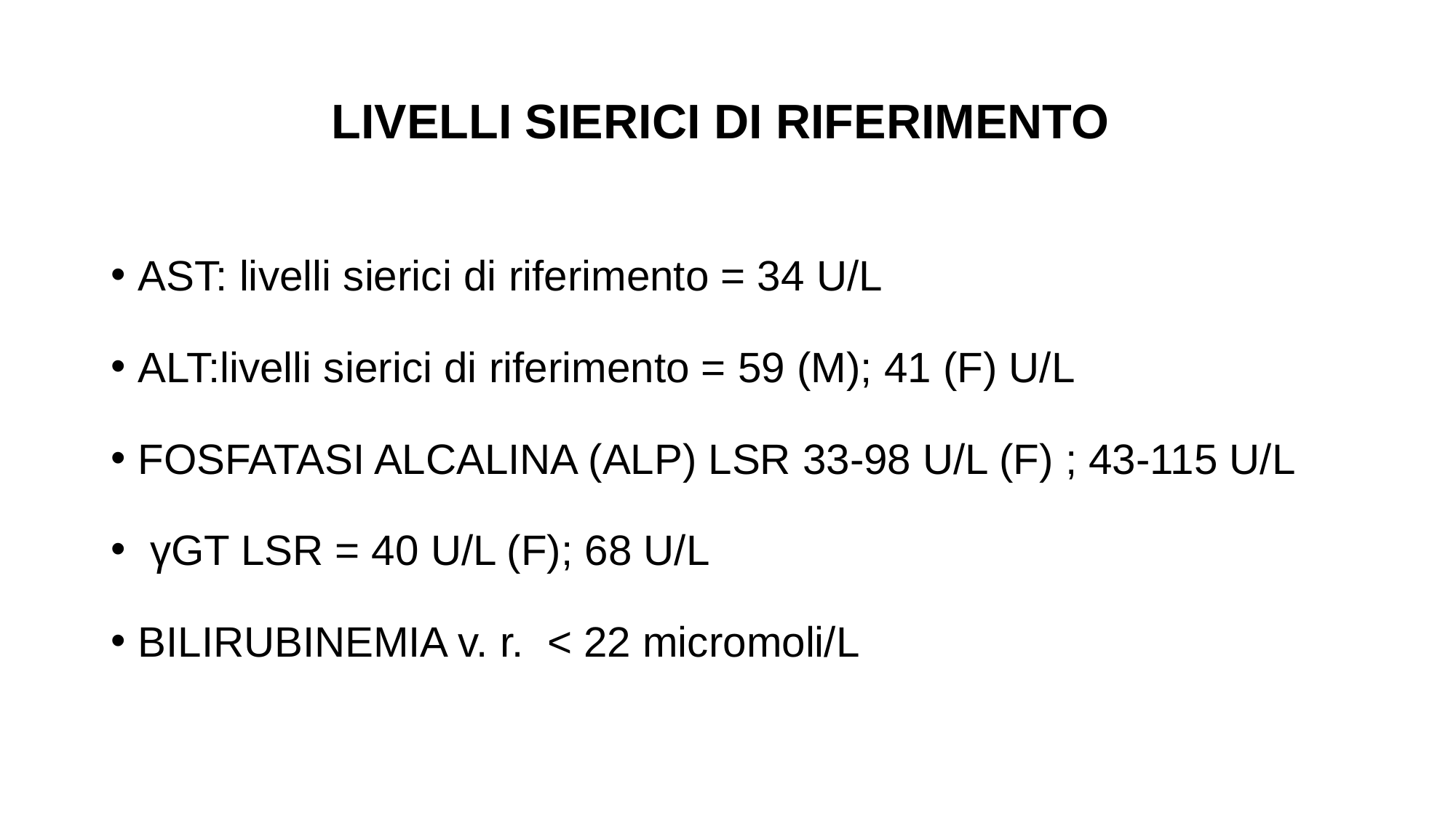

# LIVELLI SIERICI DI RIFERIMENTO
AST: livelli sierici di riferimento = 34 U/L
ALT:livelli sierici di riferimento = 59 (M); 41 (F) U/L
FOSFATASI ALCALINA (ALP) LSR 33-98 U/L (F) ; 43-115 U/L
 γGT LSR = 40 U/L (F); 68 U/L
BILIRUBINEMIA v. r.  ˂ 22 micromoli/L